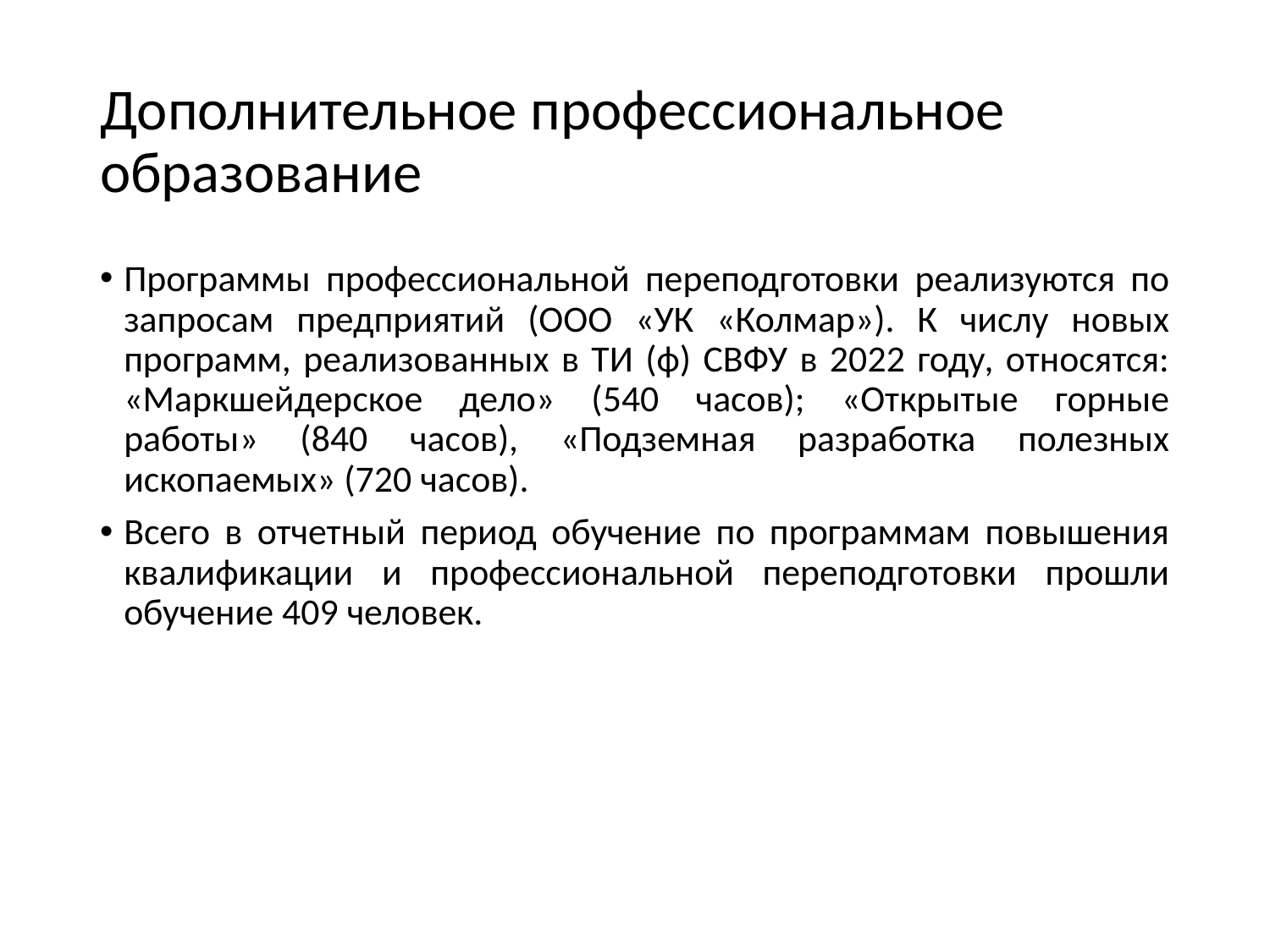

# Дополнительное профессиональное образование
Программы профессиональной переподготовки реализуются по запросам предприятий (ООО «УК «Колмар»). К числу новых программ, реализованных в ТИ (ф) СВФУ в 2022 году, относятся: «Маркшейдерское дело» (540 часов); «Открытые горные работы» (840 часов), «Подземная разработка полезных ископаемых» (720 часов).
Всего в отчетный период обучение по программам повышения квалификации и профессиональной переподготовки прошли обучение 409 человек.